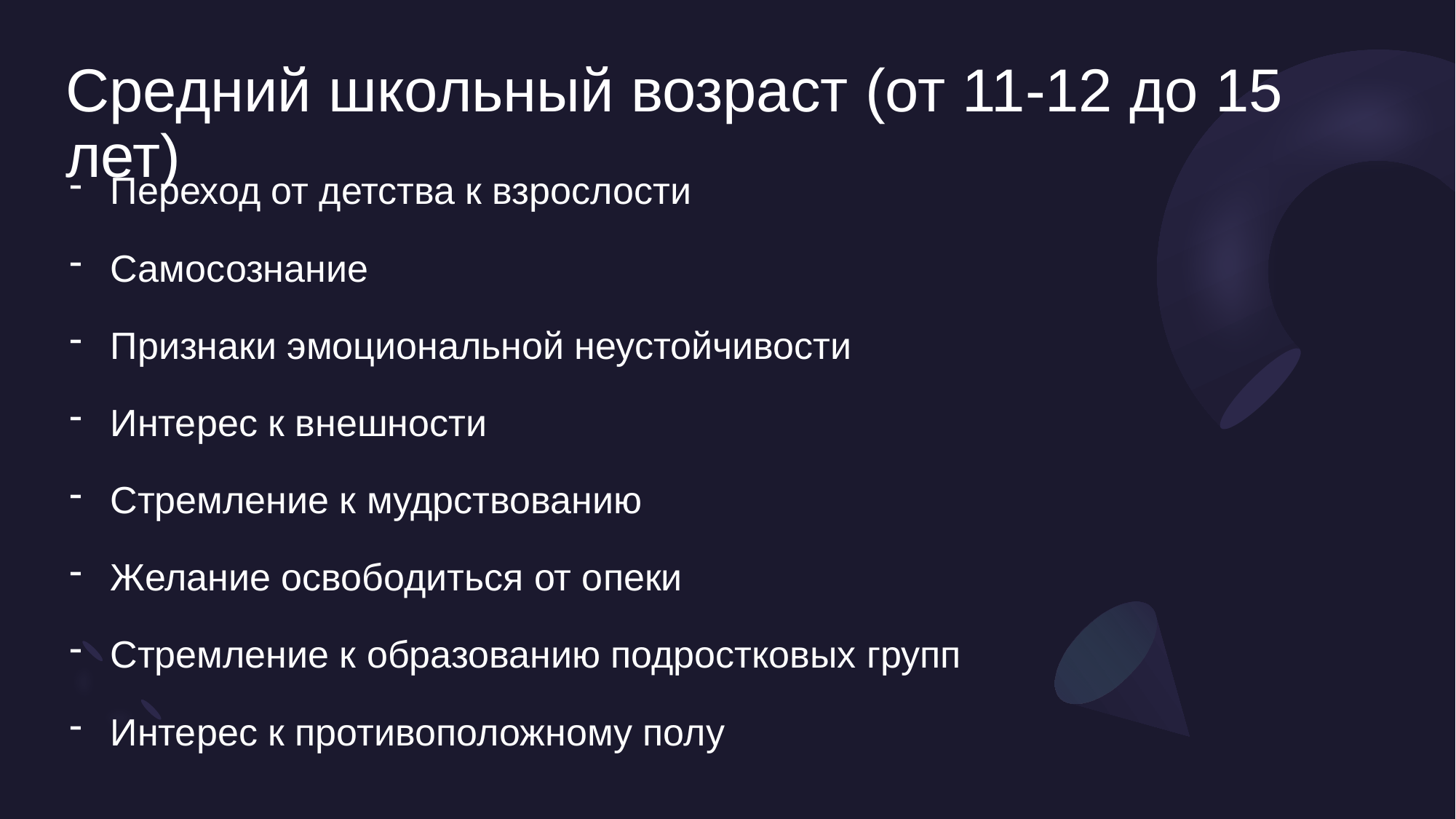

# Средний школьный возраст (от 11-12 до 15 лет)
Переход от детства к взрослости
Самосознание
Признаки эмоциональной неустойчивости
Интерес к внешности
Стремление к мудрствованию
Желание освободиться от опеки
Стремление к образованию подростковых групп
Интерес к противоположному полу